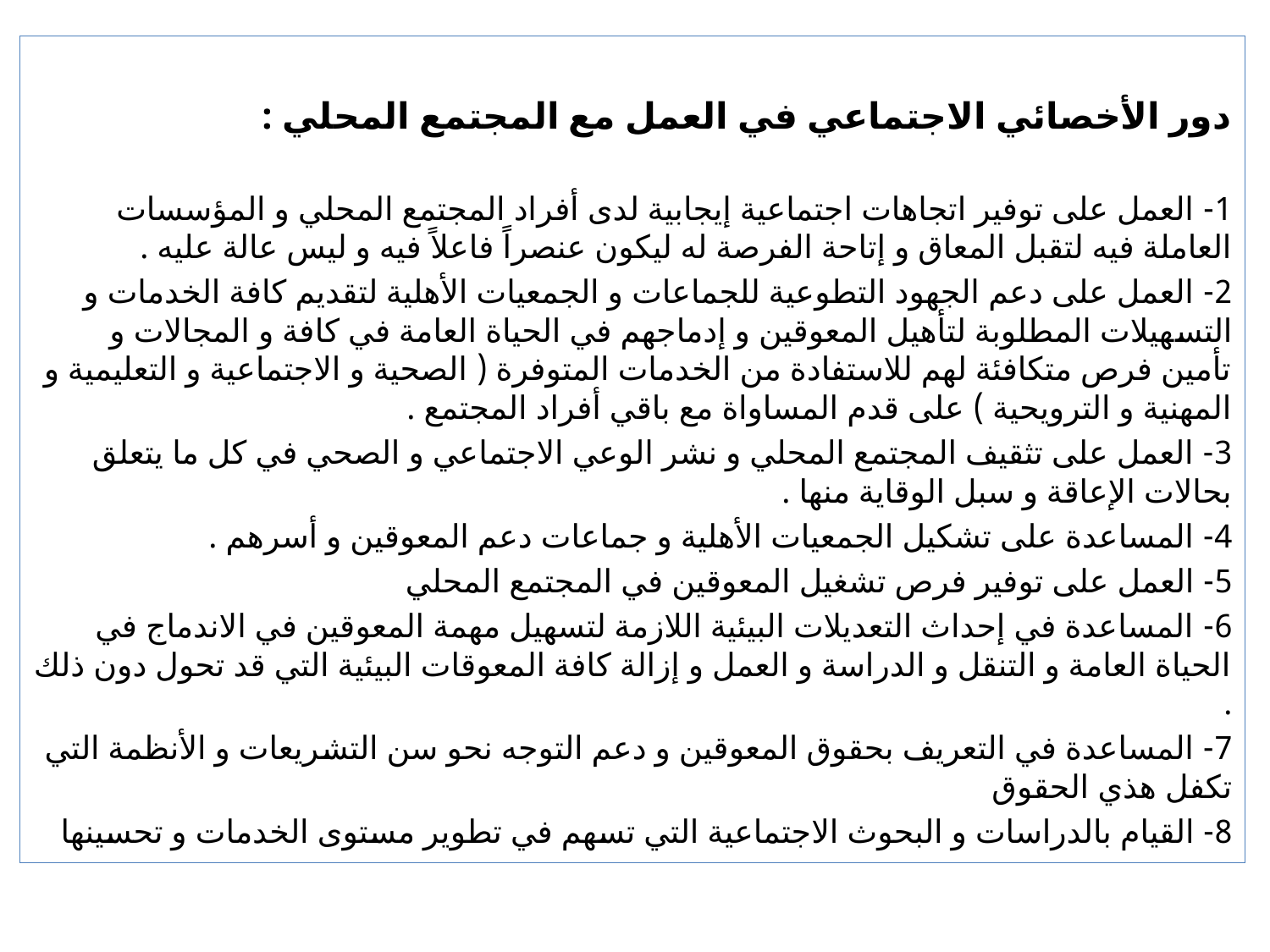

دور الأخصائي الاجتماعي في العمل مع المجتمع المحلي :

1- العمل على توفير اتجاهات اجتماعية إيجابية لدى أفراد المجتمع المحلي و المؤسسات العاملة فيه لتقبل المعاق و إتاحة الفرصة له ليكون عنصراً فاعلاً فيه و ليس عالة عليه .
2- العمل على دعم الجهود التطوعية للجماعات و الجمعيات الأهلية لتقديم كافة الخدمات و التسهيلات المطلوبة لتأهيل المعوقين و إدماجهم في الحياة العامة في كافة و المجالات و تأمين فرص متكافئة لهم للاستفادة من الخدمات المتوفرة ( الصحية و الاجتماعية و التعليمية و المهنية و الترويحية ) على قدم المساواة مع باقي أفراد المجتمع .
3- العمل على تثقيف المجتمع المحلي و نشر الوعي الاجتماعي و الصحي في كل ما يتعلق بحالات الإعاقة و سبل الوقاية منها .
4- المساعدة على تشكيل الجمعيات الأهلية و جماعات دعم المعوقين و أسرهم .
5- العمل على توفير فرص تشغيل المعوقين في المجتمع المحلي
6- المساعدة في إحداث التعديلات البيئية اللازمة لتسهيل مهمة المعوقين في الاندماج في الحياة العامة و التنقل و الدراسة و العمل و إزالة كافة المعوقات البيئية التي قد تحول دون ذلك .
7- المساعدة في التعريف بحقوق المعوقين و دعم التوجه نحو سن التشريعات و الأنظمة التي تكفل هذي الحقوق
8- القيام بالدراسات و البحوث الاجتماعية التي تسهم في تطوير مستوى الخدمات و تحسينها